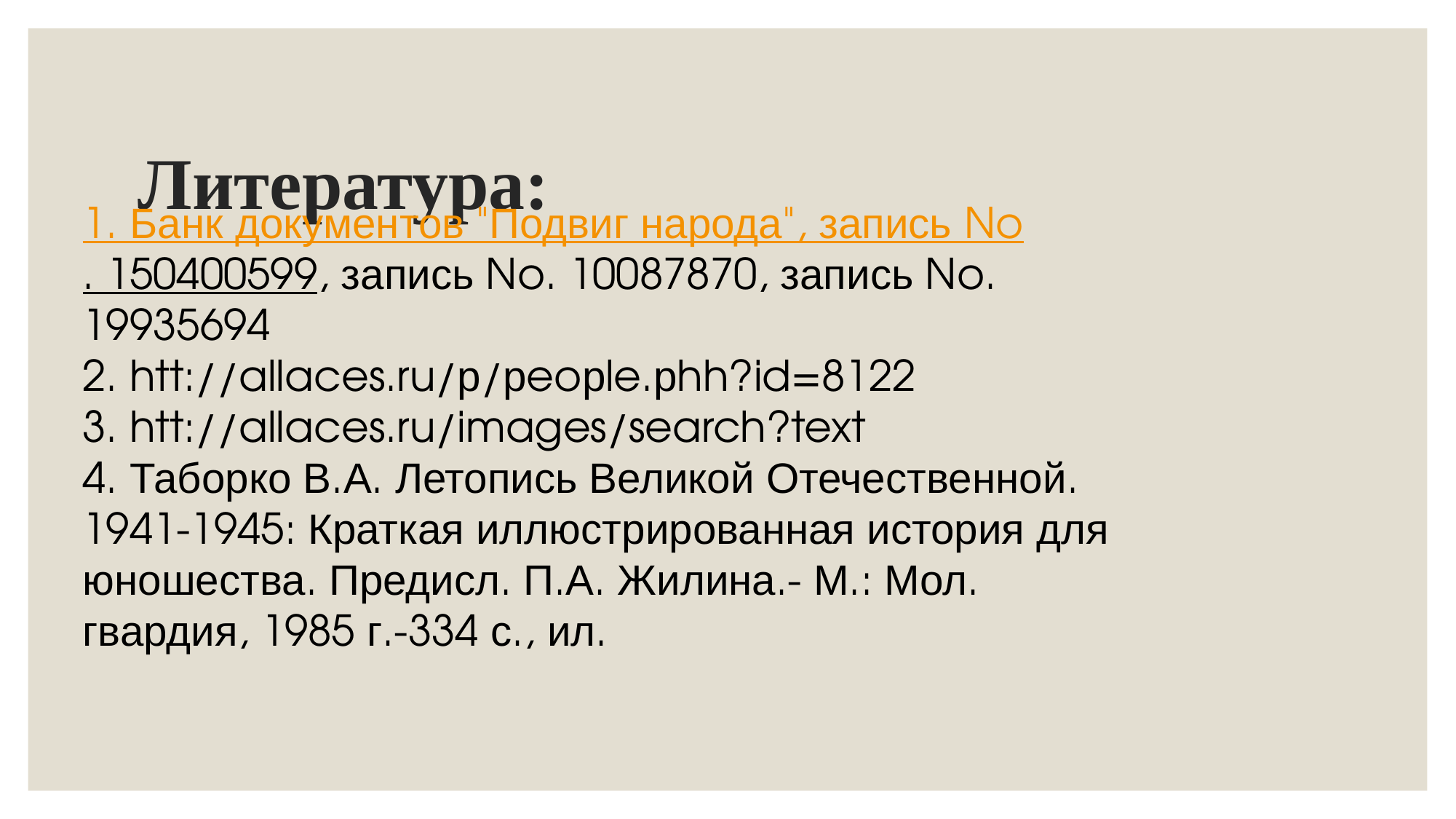

# Литература:
1. Банк документов "Подвиг народа", запись No. 150400599, запись No. 10087870, запись No. 19935694
2. htt://allaces.ru/р/рeoрle.рhh?id=8122
3. htt://allaces.ru/images/search?text
4. Таборко В.А. Летопись Великой Отечественной. 1941-1945: Краткая иллюстрированная история для юношества. Предисл. П.А. Жилина.- М.: Мол. гвардия, 1985 г.-334 с., ил.